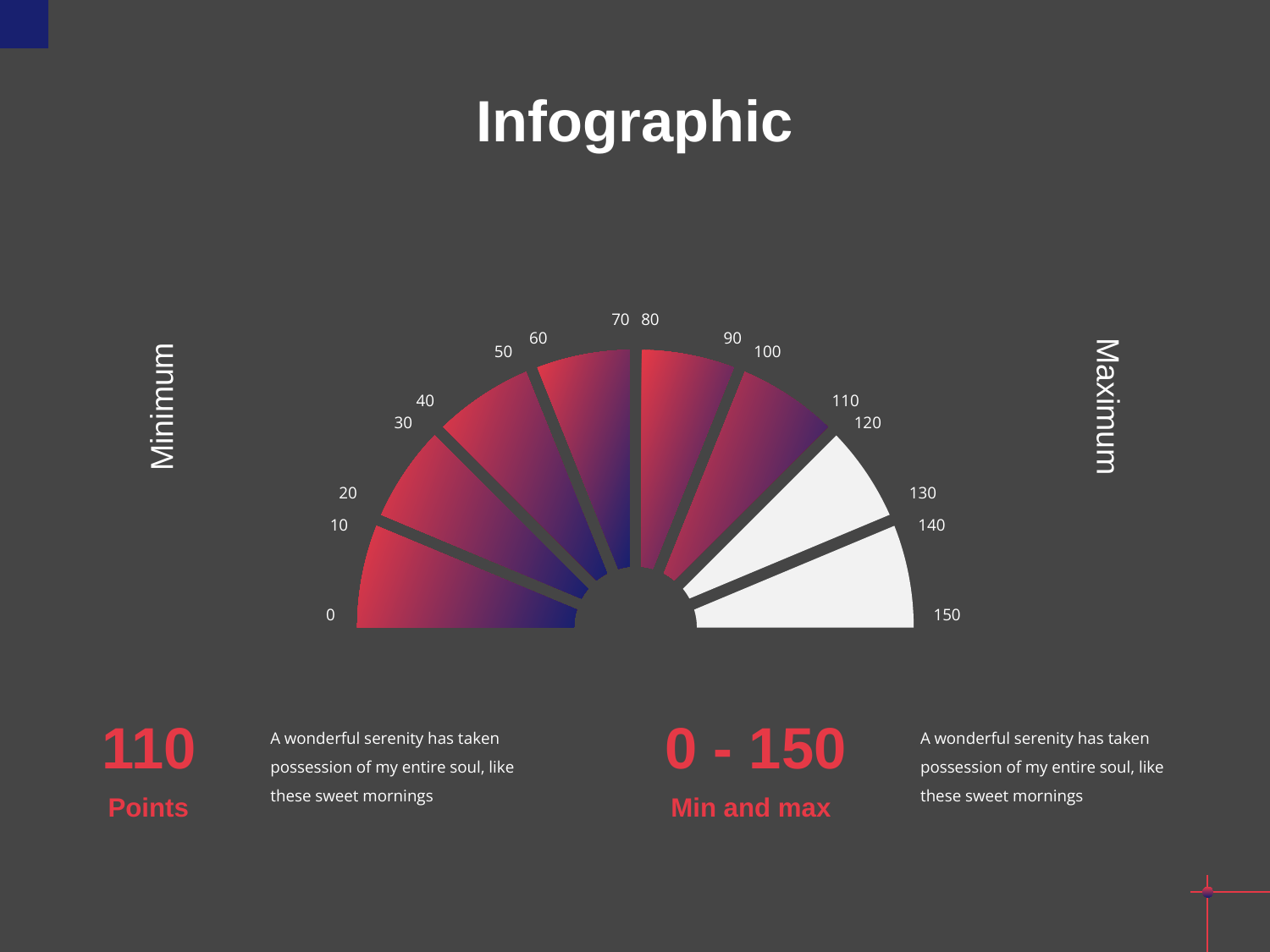

Infographic
70
80
60
90
50
100

Minimum
Maximum
40
110
30
120
20
130
10
140
0
150
110
0 - 150
A wonderful serenity has taken possession of my entire soul, like these sweet mornings
A wonderful serenity has taken possession of my entire soul, like these sweet mornings
Points
Min and max